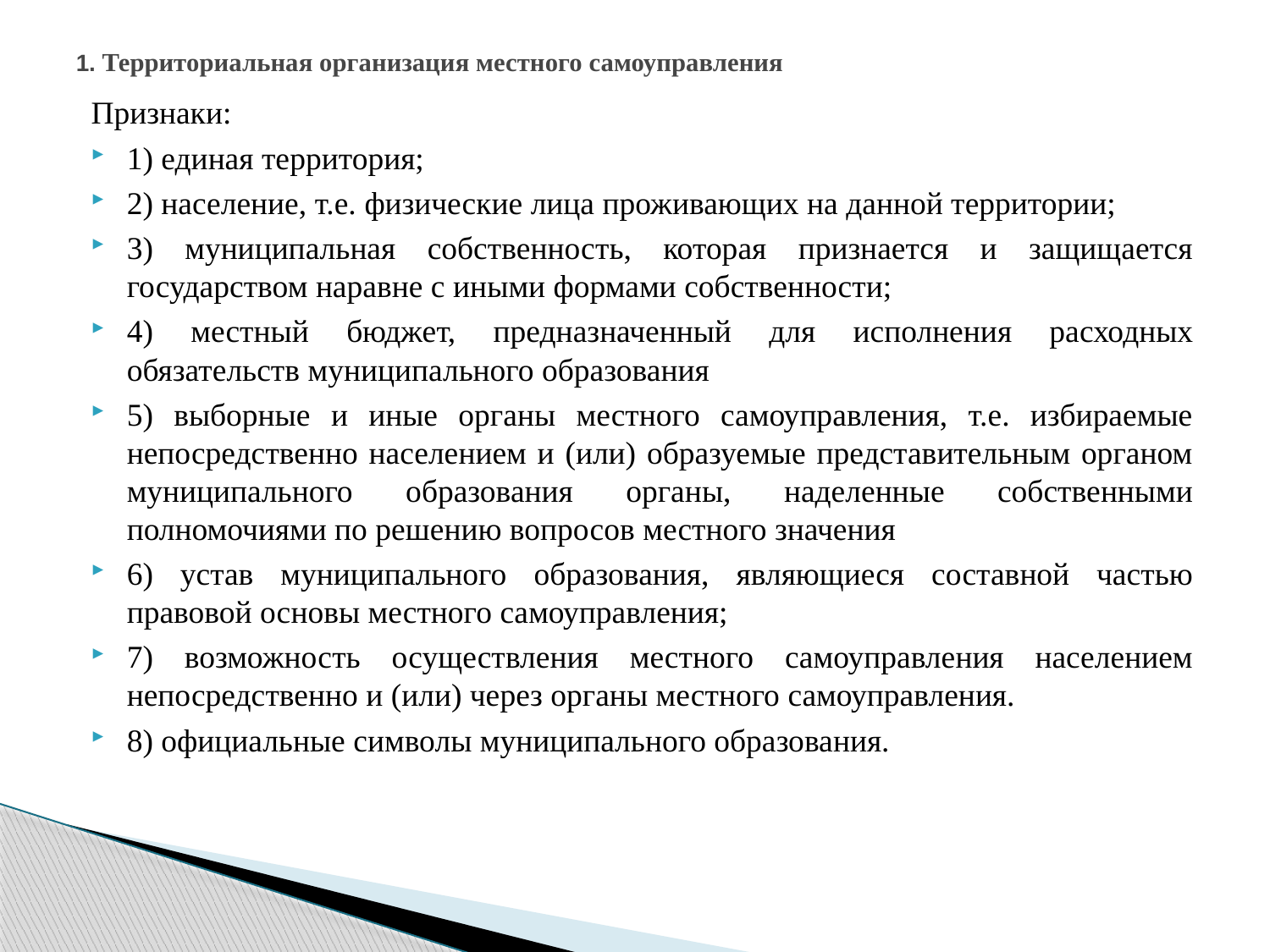

# 1. Территориальная организация местного самоуправления
Признаки:
1) единая территория;
2) население, т.е. физические лица проживающих на данной территории;
3) муниципальная собственность, которая признается и защищается государством наравне с иными формами собственности;
4) местный бюджет, предназначенный для исполнения расходных обязательств муниципального образования
5) выборные и иные органы местного самоуправления, т.е. избираемые непосредственно населением и (или) образуемые представительным органом муниципального образования органы, наделенные собственными полномочиями по решению вопросов местного значения
6) устав муниципального образования, являющиеся составной частью правовой основы местного самоуправления;
7) возможность осуществления местного самоуправления населением непосредственно и (или) через органы местного самоуправления.
8) официальные символы муниципального образования.